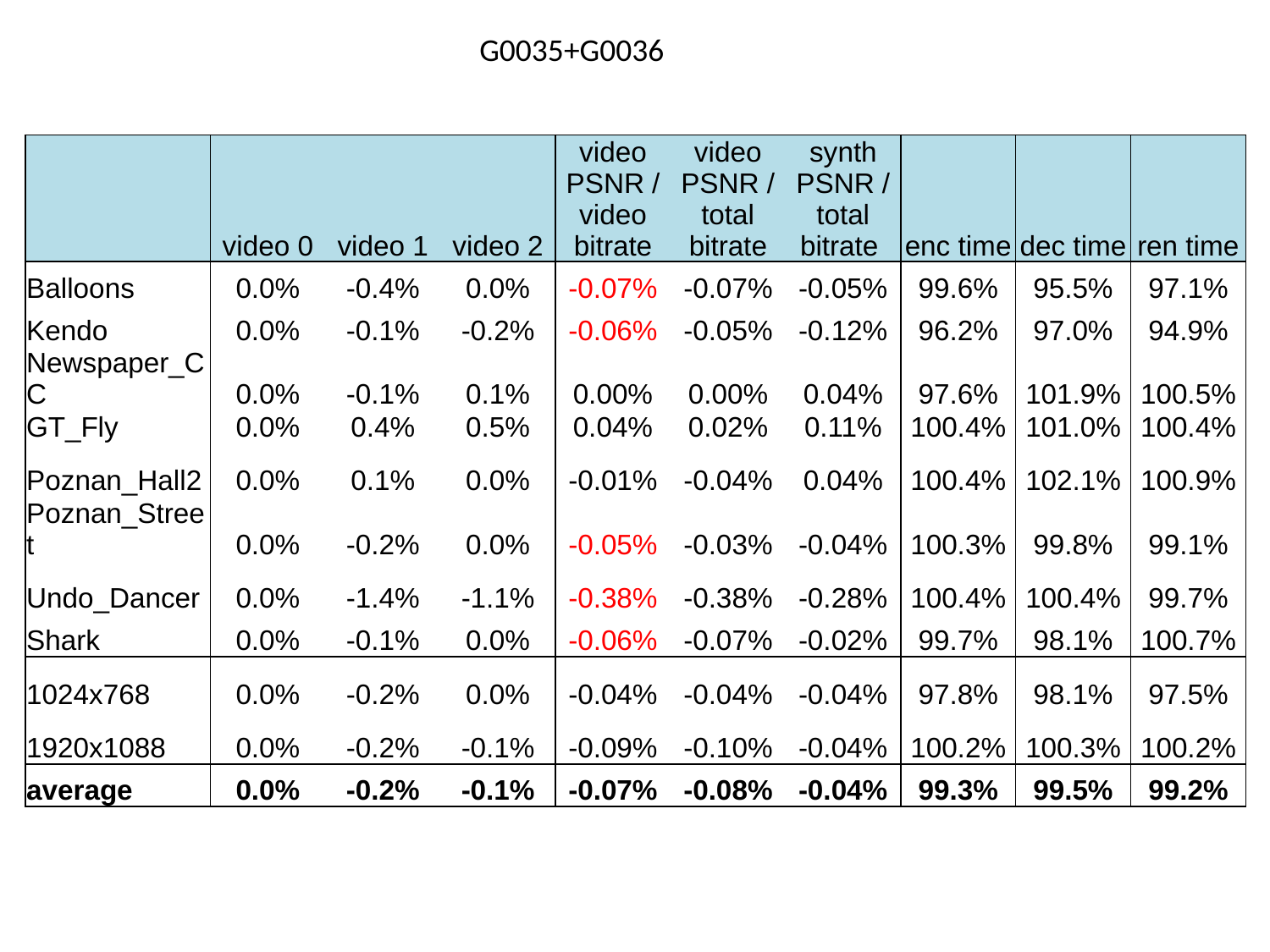

G0035+G0036
|  | video 0 | video 1 | video 2 | video PSNR / video bitrate | video PSNR / total bitrate | synth PSNR / total bitrate | enc time | dec time | ren time |
| --- | --- | --- | --- | --- | --- | --- | --- | --- | --- |
| Balloons | 0.0% | -0.4% | 0.0% | -0.07% | -0.07% | -0.05% | 99.6% | 95.5% | 97.1% |
| Kendo | 0.0% | -0.1% | -0.2% | -0.06% | -0.05% | -0.12% | 96.2% | 97.0% | 94.9% |
| Newspaper\_CC | 0.0% | -0.1% | 0.1% | 0.00% | 0.00% | 0.04% | 97.6% | 101.9% | 100.5% |
| GT\_Fly | 0.0% | 0.4% | 0.5% | 0.04% | 0.02% | 0.11% | 100.4% | 101.0% | 100.4% |
| Poznan\_Hall2 | 0.0% | 0.1% | 0.0% | -0.01% | -0.04% | 0.04% | 100.4% | 102.1% | 100.9% |
| Poznan\_Street | 0.0% | -0.2% | 0.0% | -0.05% | -0.03% | -0.04% | 100.3% | 99.8% | 99.1% |
| Undo\_Dancer | 0.0% | -1.4% | -1.1% | -0.38% | -0.38% | -0.28% | 100.4% | 100.4% | 99.7% |
| Shark | 0.0% | -0.1% | 0.0% | -0.06% | -0.07% | -0.02% | 99.7% | 98.1% | 100.7% |
| 1024x768 | 0.0% | -0.2% | 0.0% | -0.04% | -0.04% | -0.04% | 97.8% | 98.1% | 97.5% |
| 1920x1088 | 0.0% | -0.2% | -0.1% | -0.09% | -0.10% | -0.04% | 100.2% | 100.3% | 100.2% |
| average | 0.0% | -0.2% | -0.1% | -0.07% | -0.08% | -0.04% | 99.3% | 99.5% | 99.2% |